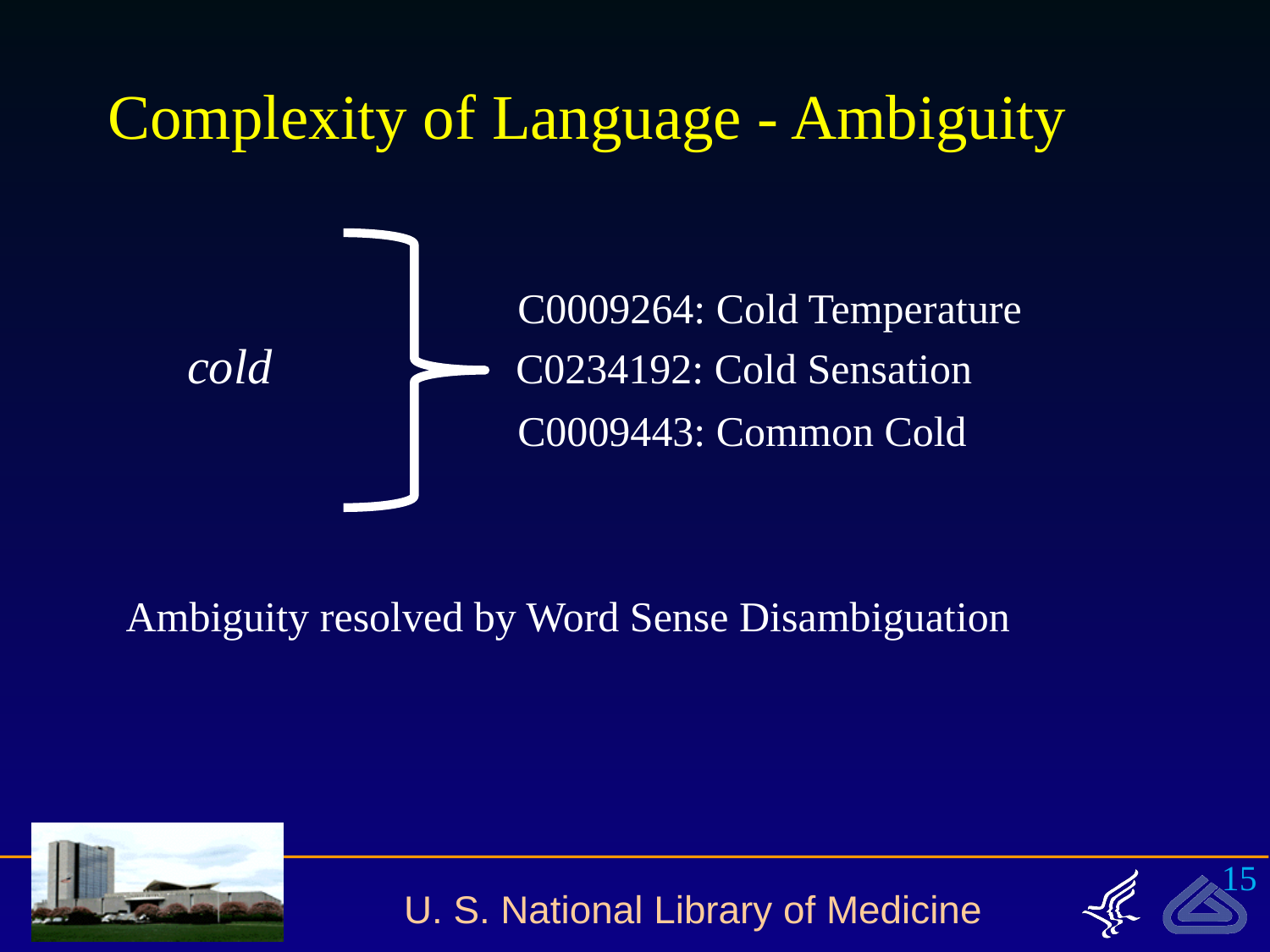

# Complexity of Language - Ambiguity

                                     C0009264: Cold Temperature
     cold                       C0234192: Cold Sensation
                                     C0009443: Common Cold

Ambiguity resolved by Word Sense Disambiguation
15